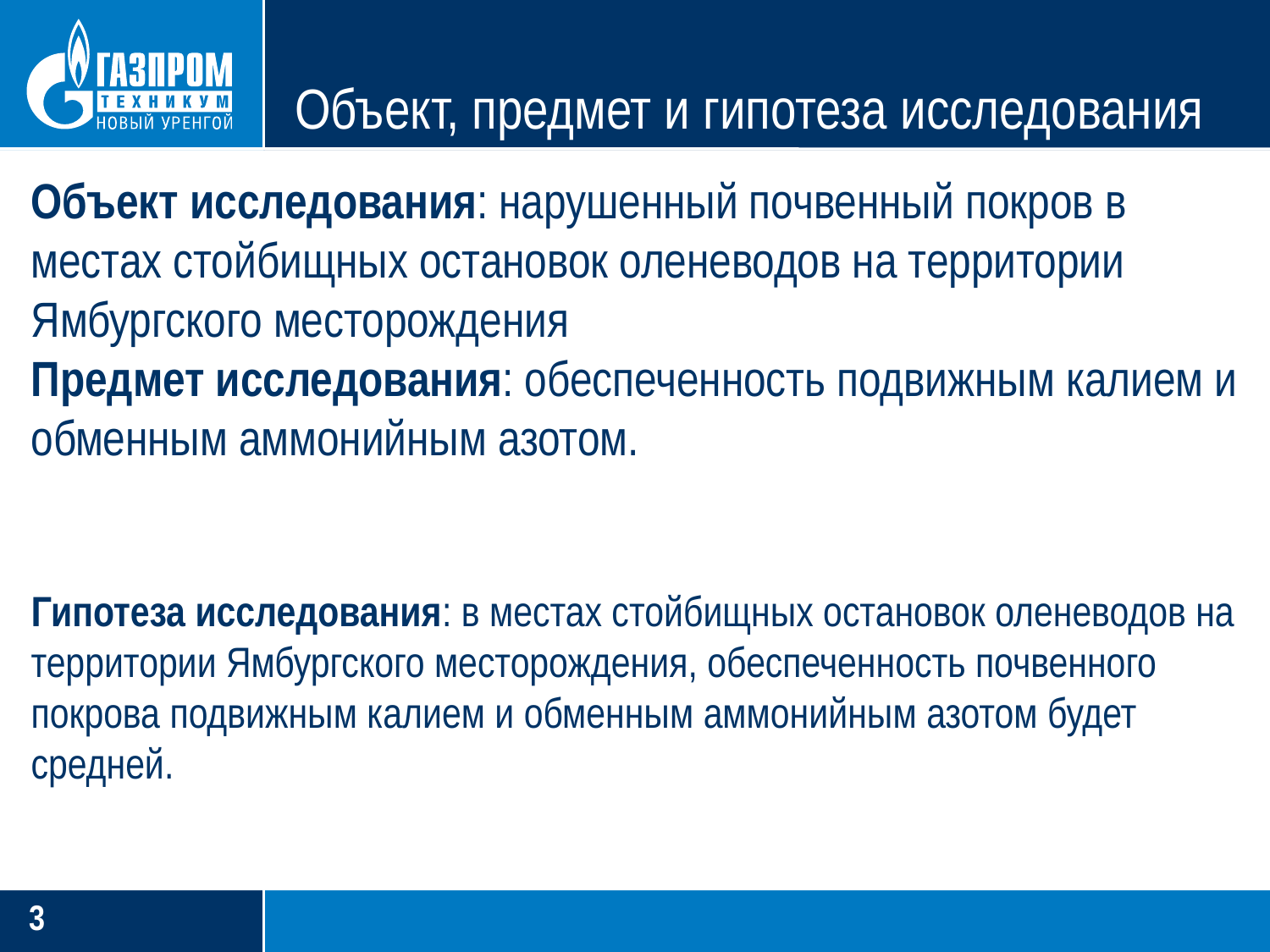

# Объект, предмет и гипотеза исследования
Объект исследования: нарушенный почвенный покров в местах стойбищных остановок оленеводов на территории Ямбургского месторождения
Предмет исследования: обеспеченность подвижным калием и обменным аммонийным азотом.

Гипотеза исследования: в местах стойбищных остановок оленеводов на территории Ямбургского месторождения, обеспеченность почвенного покрова подвижным калием и обменным аммонийным азотом будет средней.
3